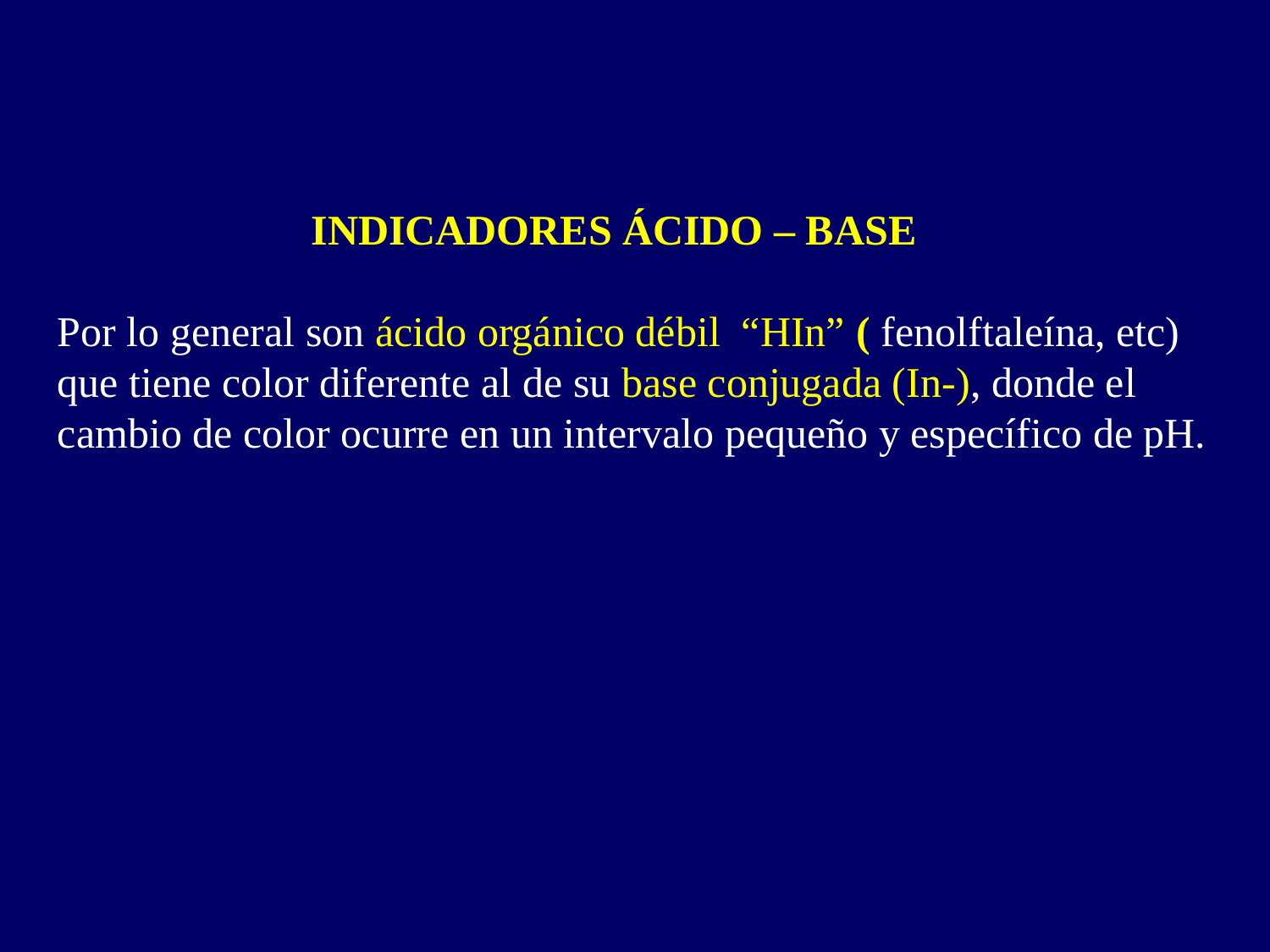

INDICADORES ÁCIDO – BASE

Por lo general son ácido orgánico débil  “HIn” ( fenolftaleína, etc)
que tiene color diferente al de su base conjugada (In-), donde el cambio de color ocurre en un intervalo pequeño y específico de pH.